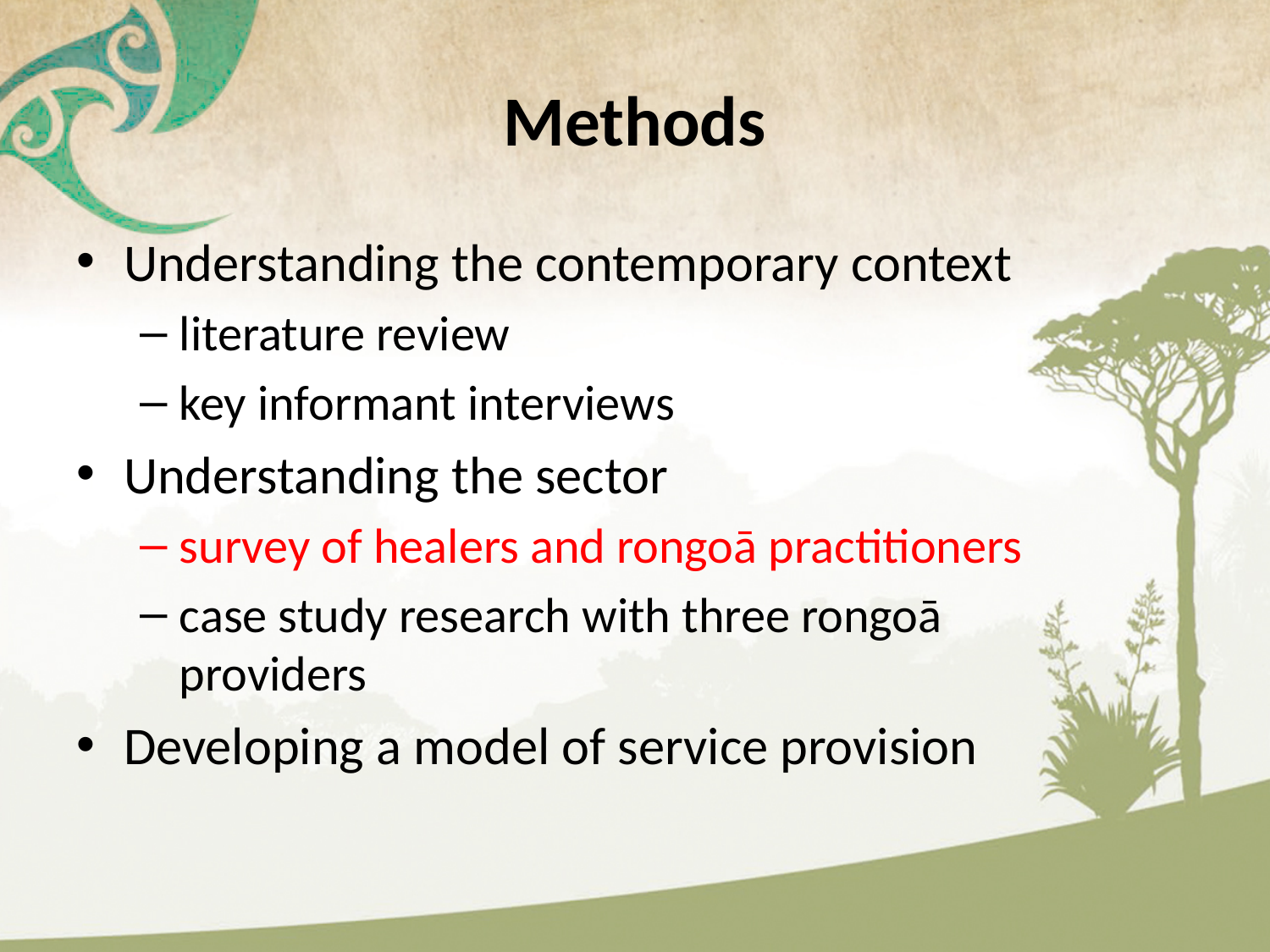

# Methods
Understanding the contemporary context
literature review
key informant interviews
Understanding the sector
survey of healers and rongoā practitioners
case study research with three rongoā providers
Developing a model of service provision